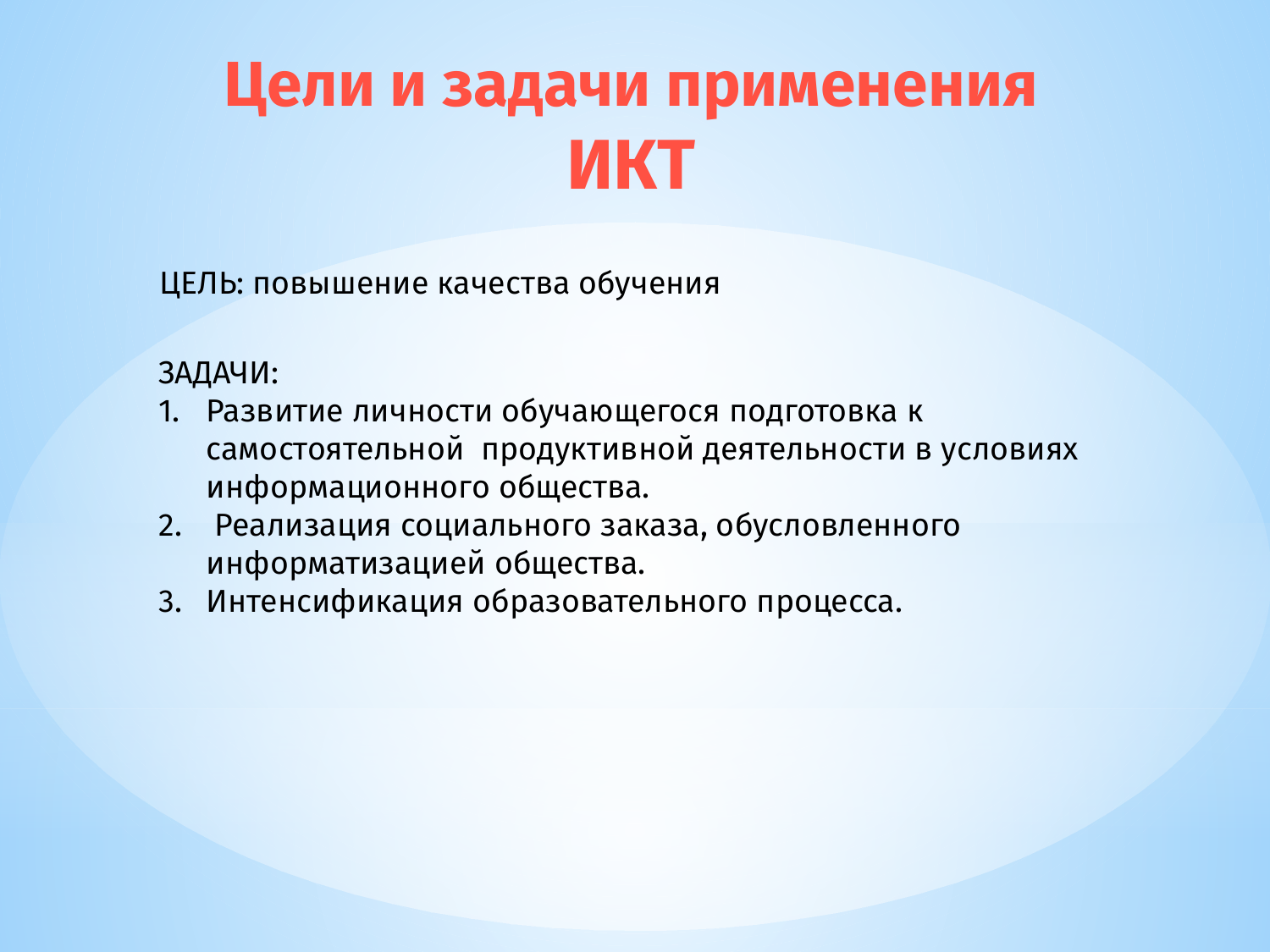

Цели и задачи применения ИКТ
ЦЕЛЬ: повышение качества обучения
ЗАДАЧИ:
Развитие личности обучающегося подготовка к самостоятельной  продуктивной деятельности в условиях информационного общества.
 Реализация социального заказа, обусловленного информатизацией общества.
Интенсификация образовательного процесса.